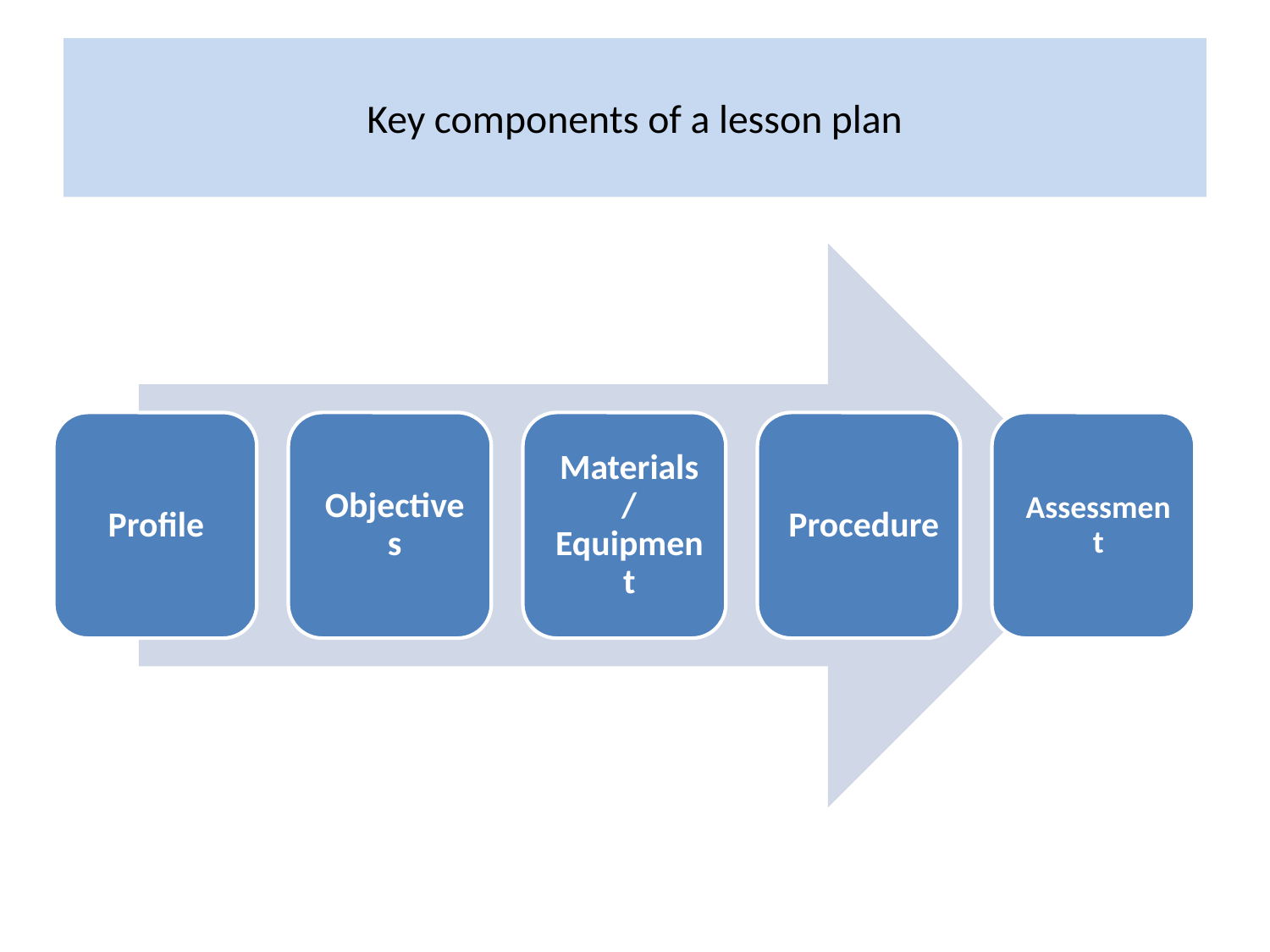

# Key components of a lesson plan
Profile
Objectives
Materials/Equipment
Procedure
Assessment